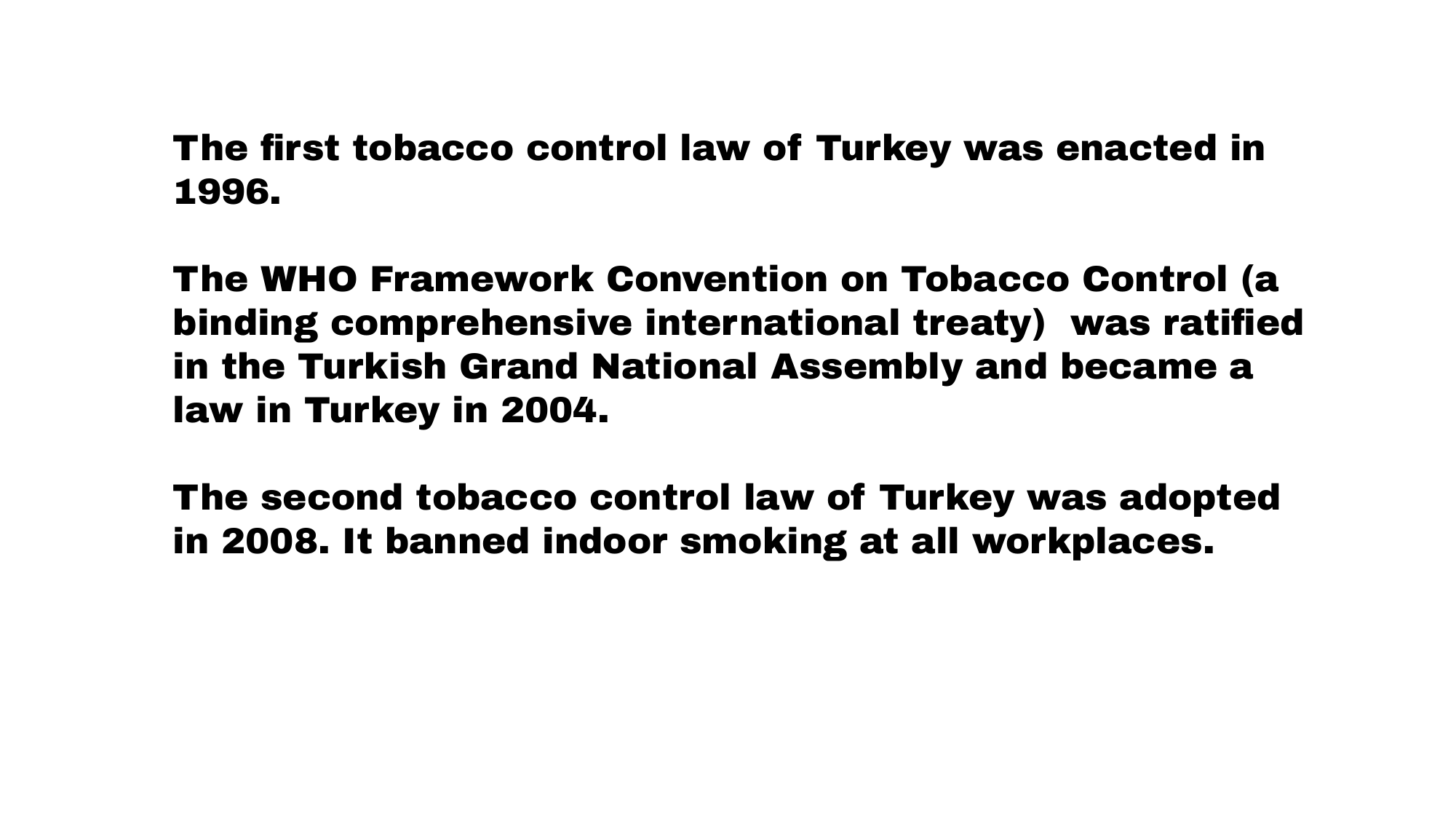

The first tobacco control law of Turkey was enacted in 1996.

The WHO Framework Convention on Tobacco Control (a binding comprehensive international treaty)  was ratified in the Turkish Grand National Assembly and became a law in Turkey in 2004.

The second tobacco control law of Turkey was adopted in 2008. It banned indoor smoking at all workplaces.